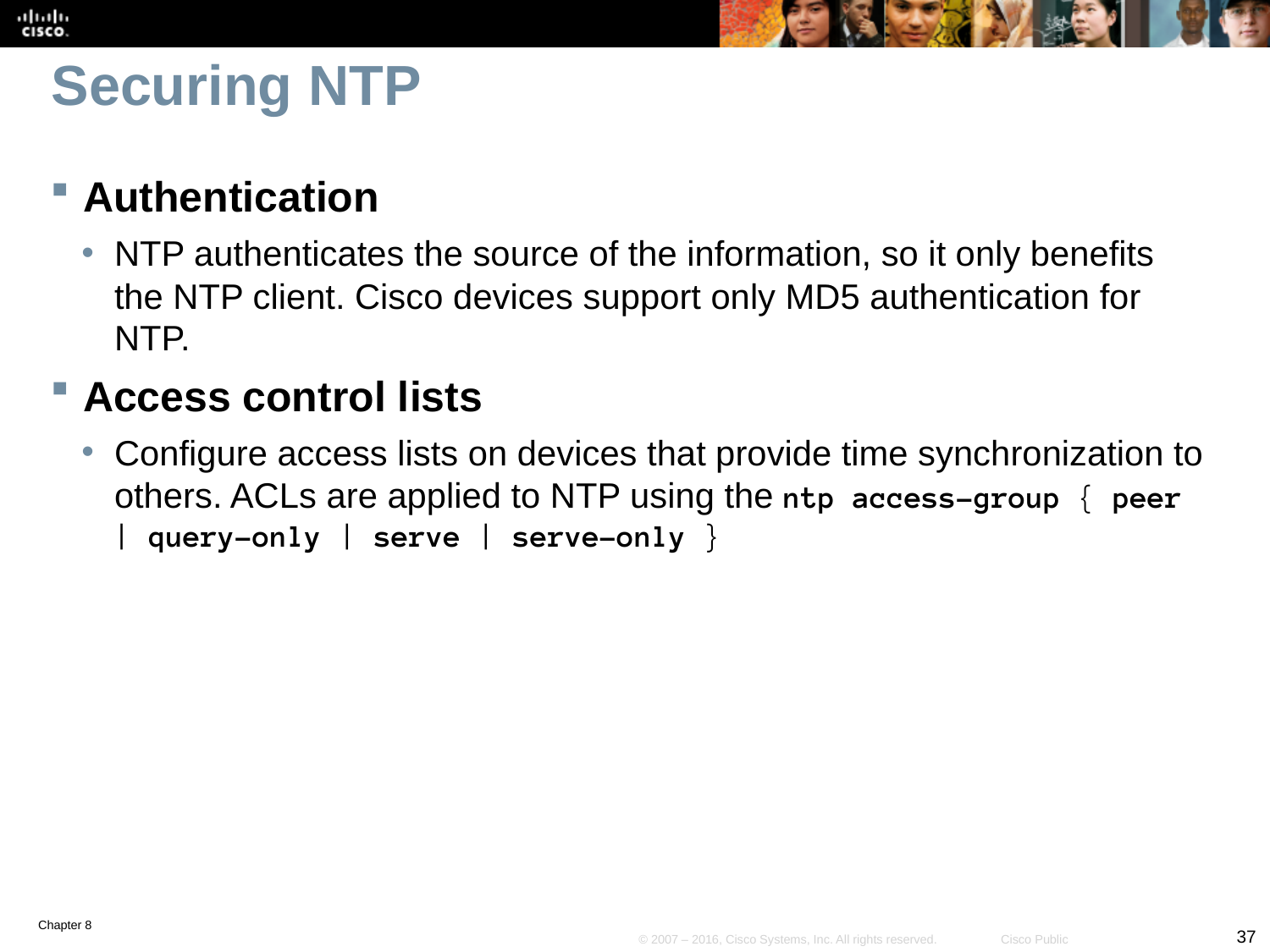

# Securing NTP
Authentication
NTP authenticates the source of the information, so it only benefits the NTP client. Cisco devices support only MD5 authentication for NTP.
Access control lists
Configure access lists on devices that provide time synchronization to others. ACLs are applied to NTP using the ntp access-group { peer | query-only | serve | serve-only }